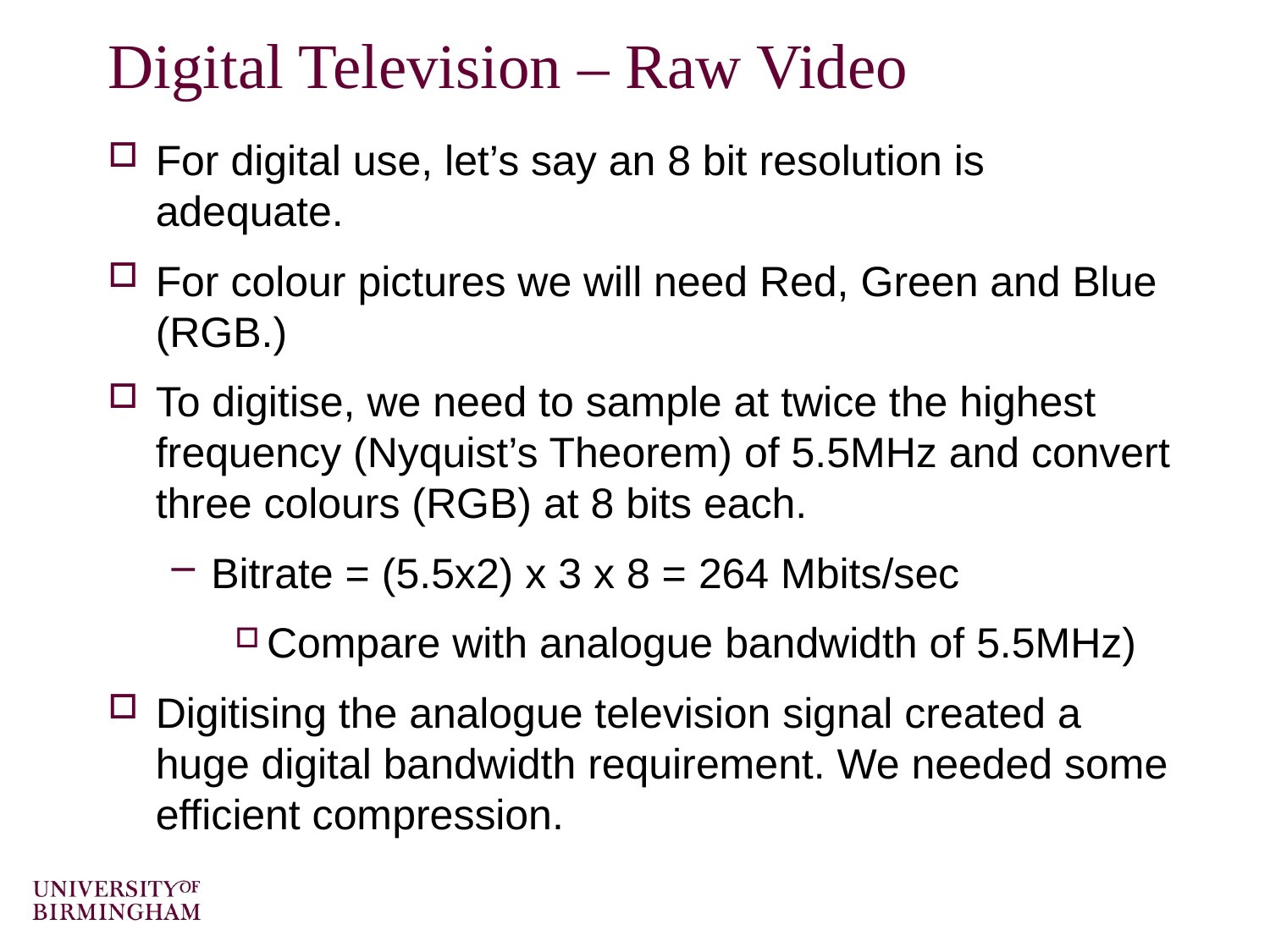

# Digital Television – Raw Video
For digital use, let’s say an 8 bit resolution is adequate.
For colour pictures we will need Red, Green and Blue (RGB.)
To digitise, we need to sample at twice the highest frequency (Nyquist’s Theorem) of 5.5MHz and convert three colours (RGB) at 8 bits each.
Bitrate = (5.5x2) x 3 x 8 = 264 Mbits/sec
Compare with analogue bandwidth of 5.5MHz)
Digitising the analogue television signal created a huge digital bandwidth requirement. We needed some efficient compression.